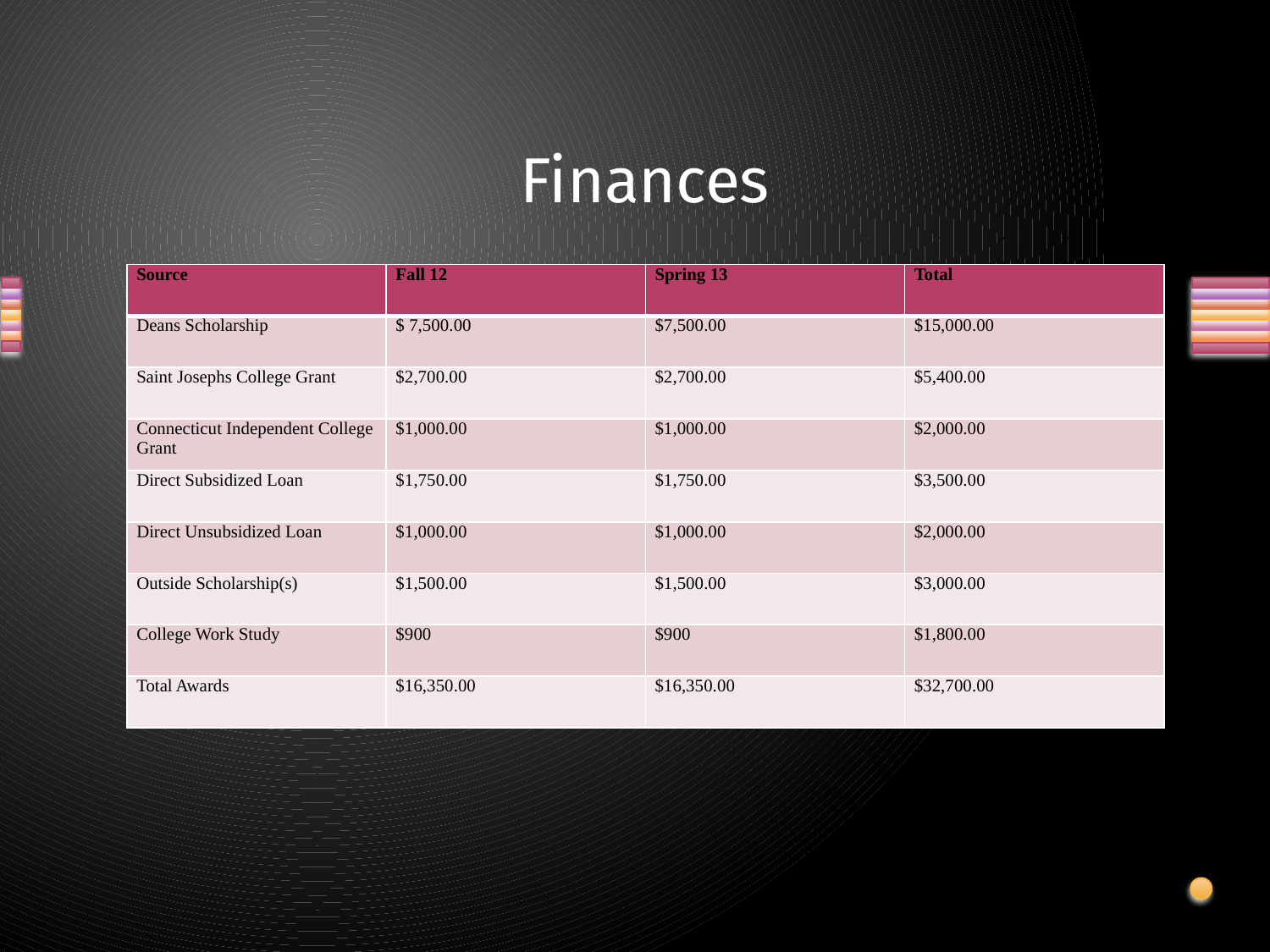

# Finances
| Source | Fall 12 | Spring 13 | Total |
| --- | --- | --- | --- |
| Deans Scholarship | $ 7,500.00 | $7,500.00 | $15,000.00 |
| Saint Josephs College Grant | $2,700.00 | $2,700.00 | $5,400.00 |
| Connecticut Independent College Grant | $1,000.00 | $1,000.00 | $2,000.00 |
| Direct Subsidized Loan | $1,750.00 | $1,750.00 | $3,500.00 |
| Direct Unsubsidized Loan | $1,000.00 | $1,000.00 | $2,000.00 |
| Outside Scholarship(s) | $1,500.00 | $1,500.00 | $3,000.00 |
| College Work Study | $900 | $900 | $1,800.00 |
| Total Awards | $16,350.00 | $16,350.00 | $32,700.00 |